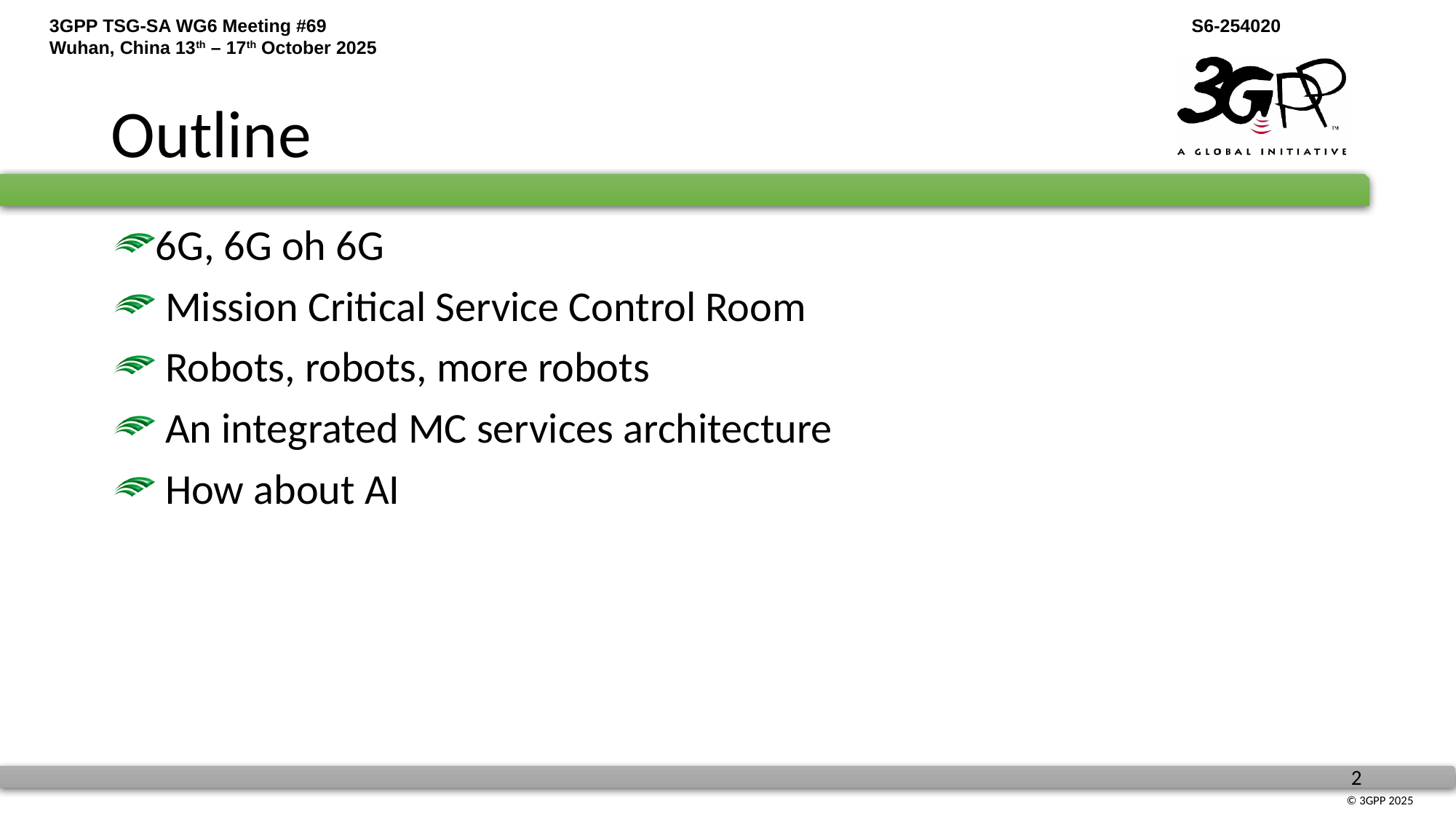

# Outline
6G, 6G oh 6G
 Mission Critical Service Control Room
 Robots, robots, more robots
 An integrated MC services architecture
 How about AI